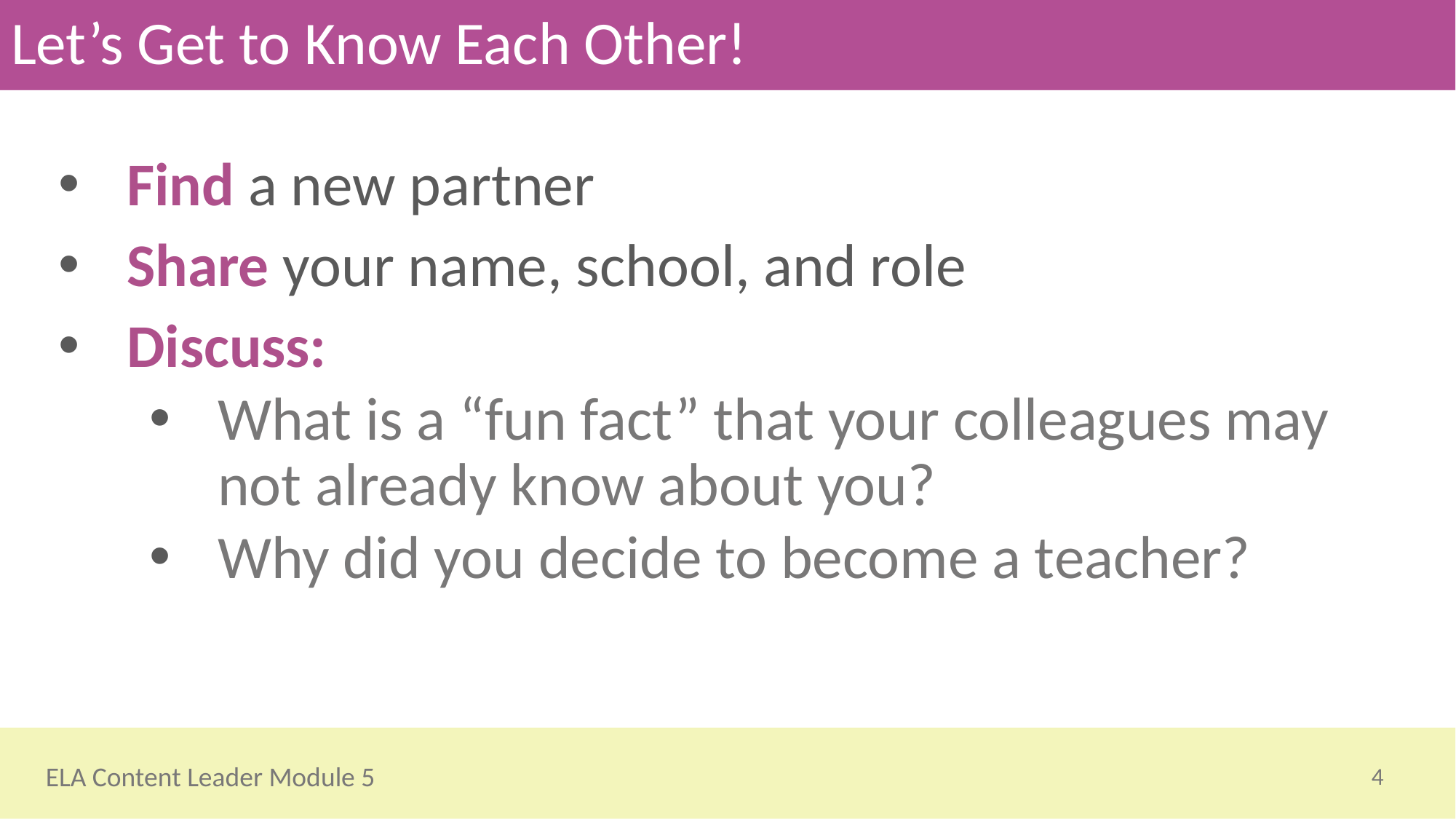

# Let’s Get to Know Each Other!
Find a new partner
Share your name, school, and role
Discuss:
What is a “fun fact” that your colleagues may not already know about you?
Why did you decide to become a teacher?
4